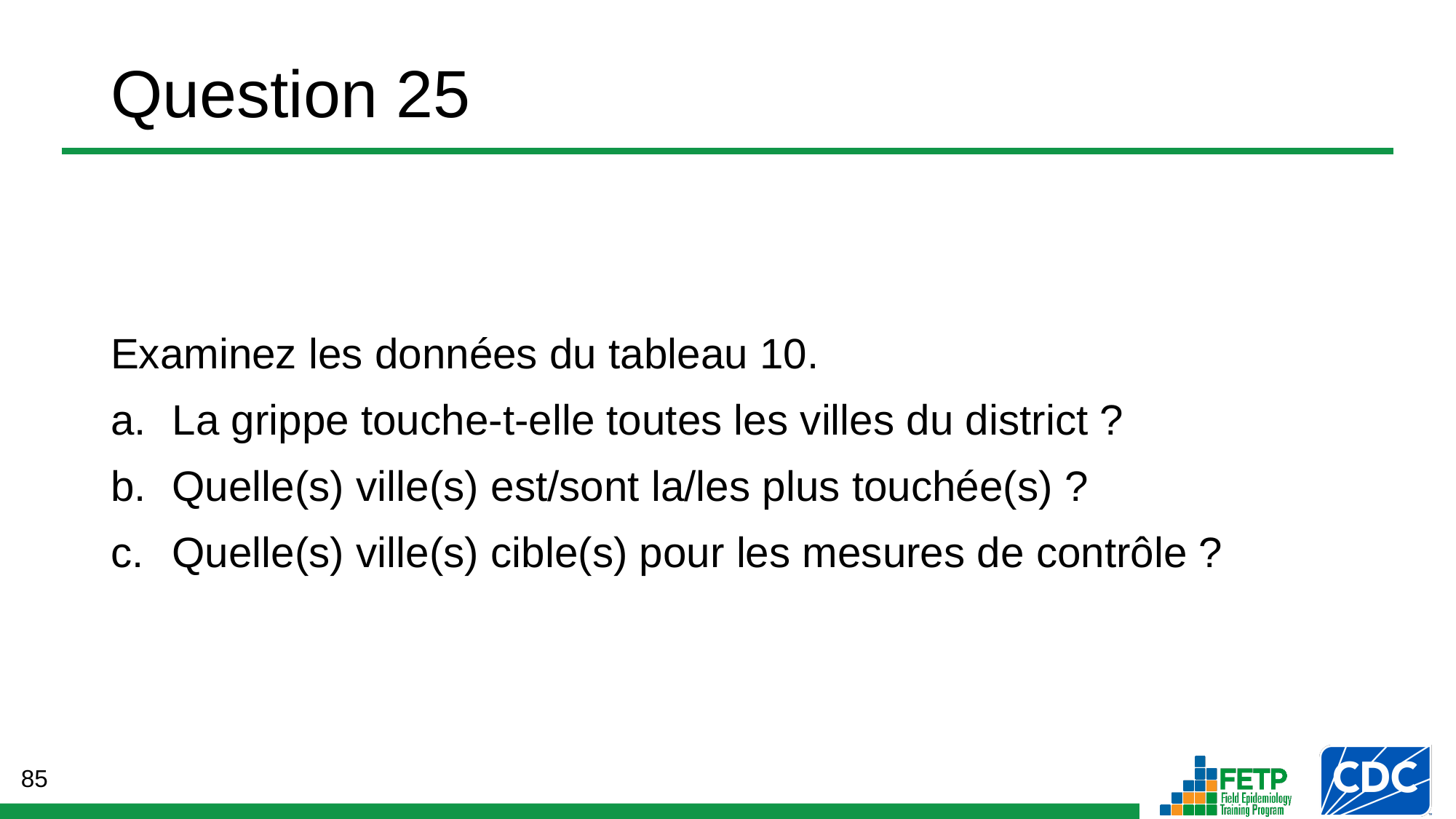

# Question 25
Examinez les données du tableau 10.
La grippe touche-t-elle toutes les villes du district ?
Quelle(s) ville(s) est/sont la/les plus touchée(s) ?
Quelle(s) ville(s) cible(s) pour les mesures de contrôle ?